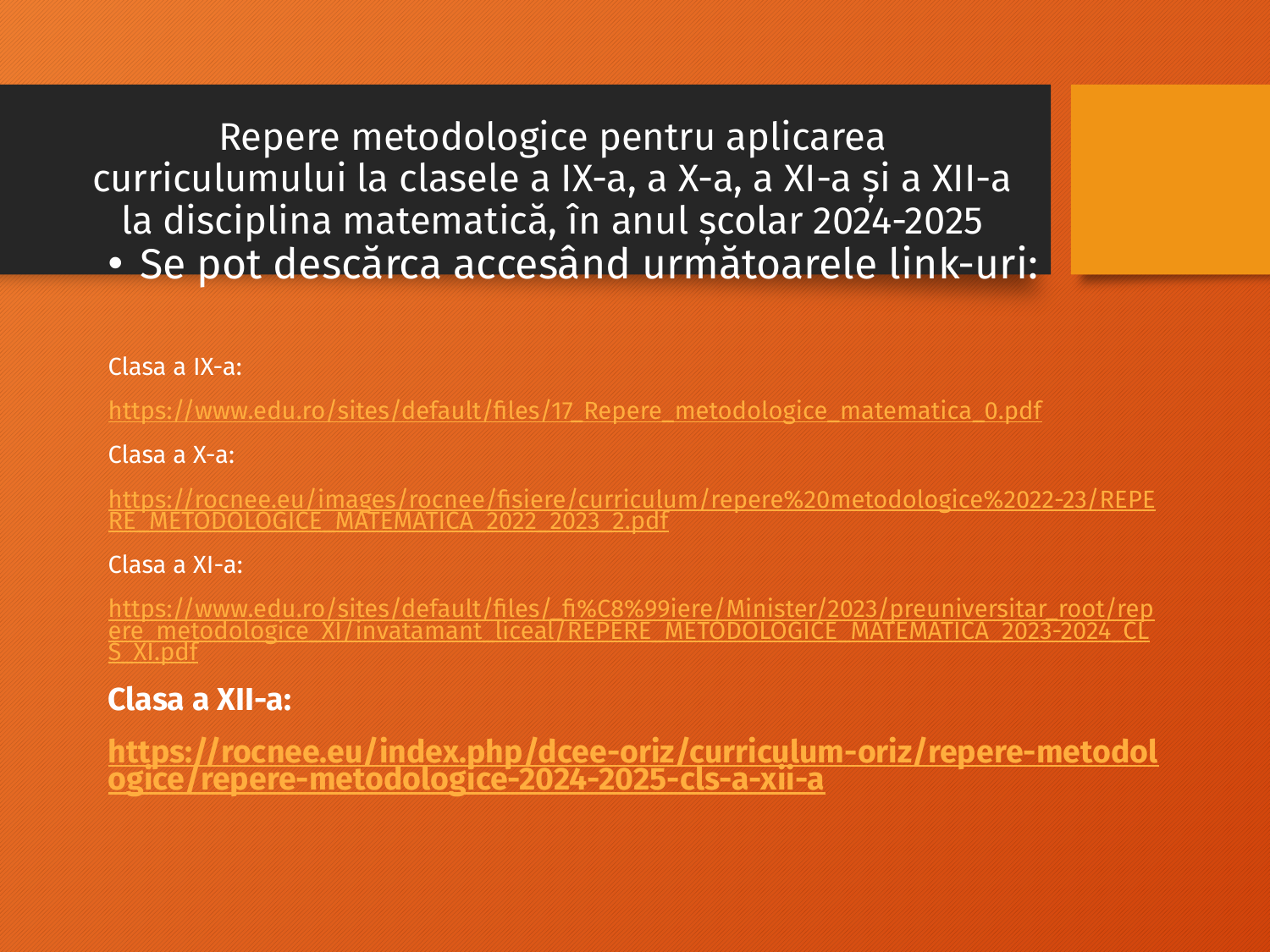

# Repere metodologice pentru aplicarea curriculumului la clasele a IX-a, a X-a, a XI-a și a XII-a la disciplina matematică, în anul școlar 2024-2025
Se pot descărca accesând următoarele link-uri:

Clasa a IX-a:
https://www.edu.ro/sites/default/files/17_Repere_metodologice_matematica_0.pdf
Clasa a X-a:
https://rocnee.eu/images/rocnee/fisiere/curriculum/repere%20metodologice%2022-23/REPERE_METODOLOGICE_MATEMATICA_2022_2023_2.pdf
Clasa a XI-a:
https://www.edu.ro/sites/default/files/_fi%C8%99iere/Minister/2023/preuniversitar_root/repere_metodologice_XI/invatamant_liceal/REPERE_METODOLOGICE_MATEMATICA_2023-2024_CLS_XI.pdf
Clasa a XII-a:
https://rocnee.eu/index.php/dcee-oriz/curriculum-oriz/repere-metodologice/repere-metodologice-2024-2025-cls-a-xii-a